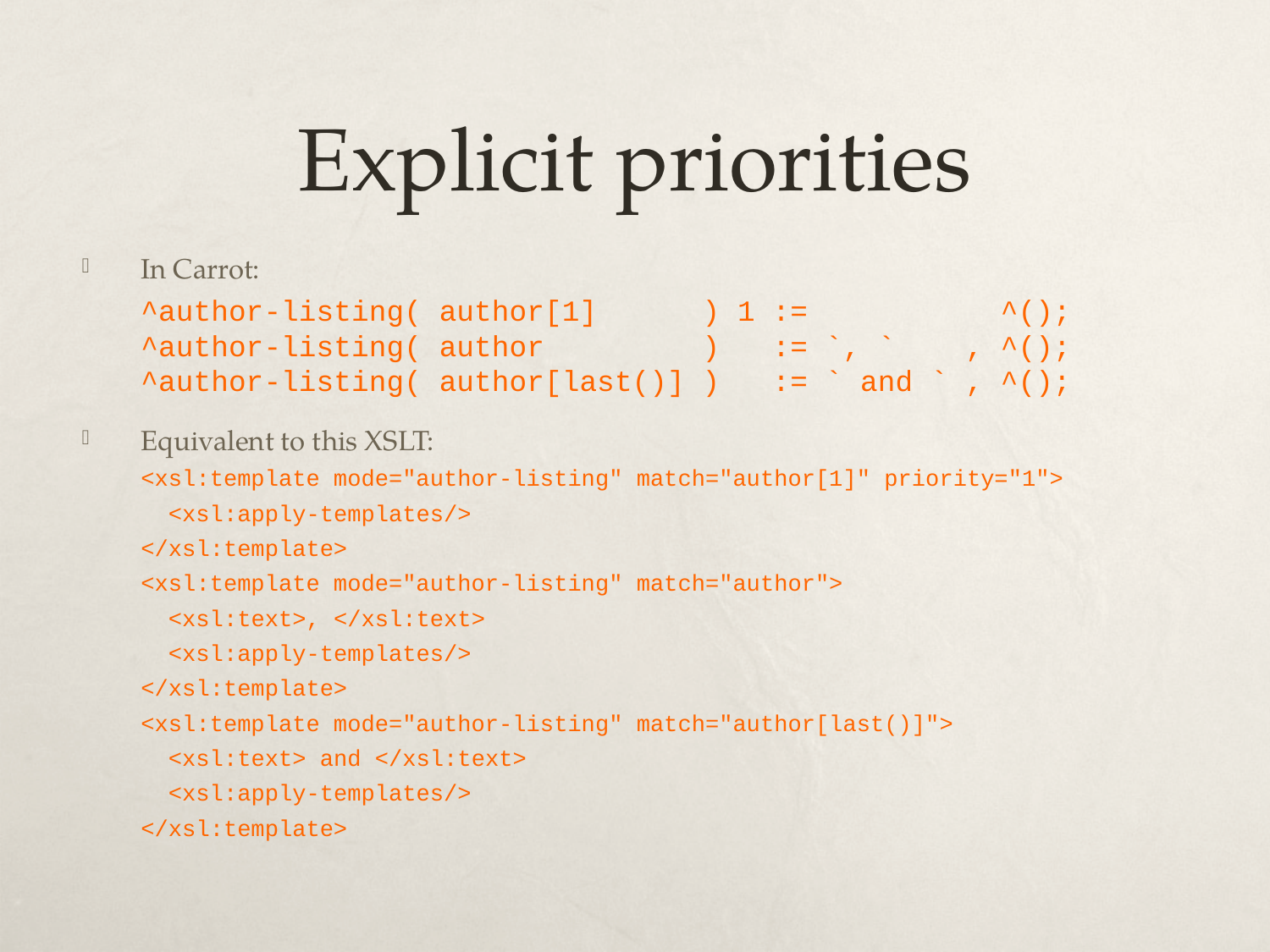

# Explicit priorities
In Carrot:
^author-listing( author[1]      ) 1 :=           ^();
^author-listing( author         )   := `, `    , ^();
^author-listing( author[last()] )   := ` and ` , ^();
Equivalent to this XSLT:
<xsl:template mode="author-listing" match="author[1]" priority="1">
  <xsl:apply-templates/>
</xsl:template>
<xsl:template mode="author-listing" match="author">
  <xsl:text>, </xsl:text>
  <xsl:apply-templates/>
</xsl:template>
<xsl:template mode="author-listing" match="author[last()]">
  <xsl:text> and </xsl:text>
  <xsl:apply-templates/>
</xsl:template>